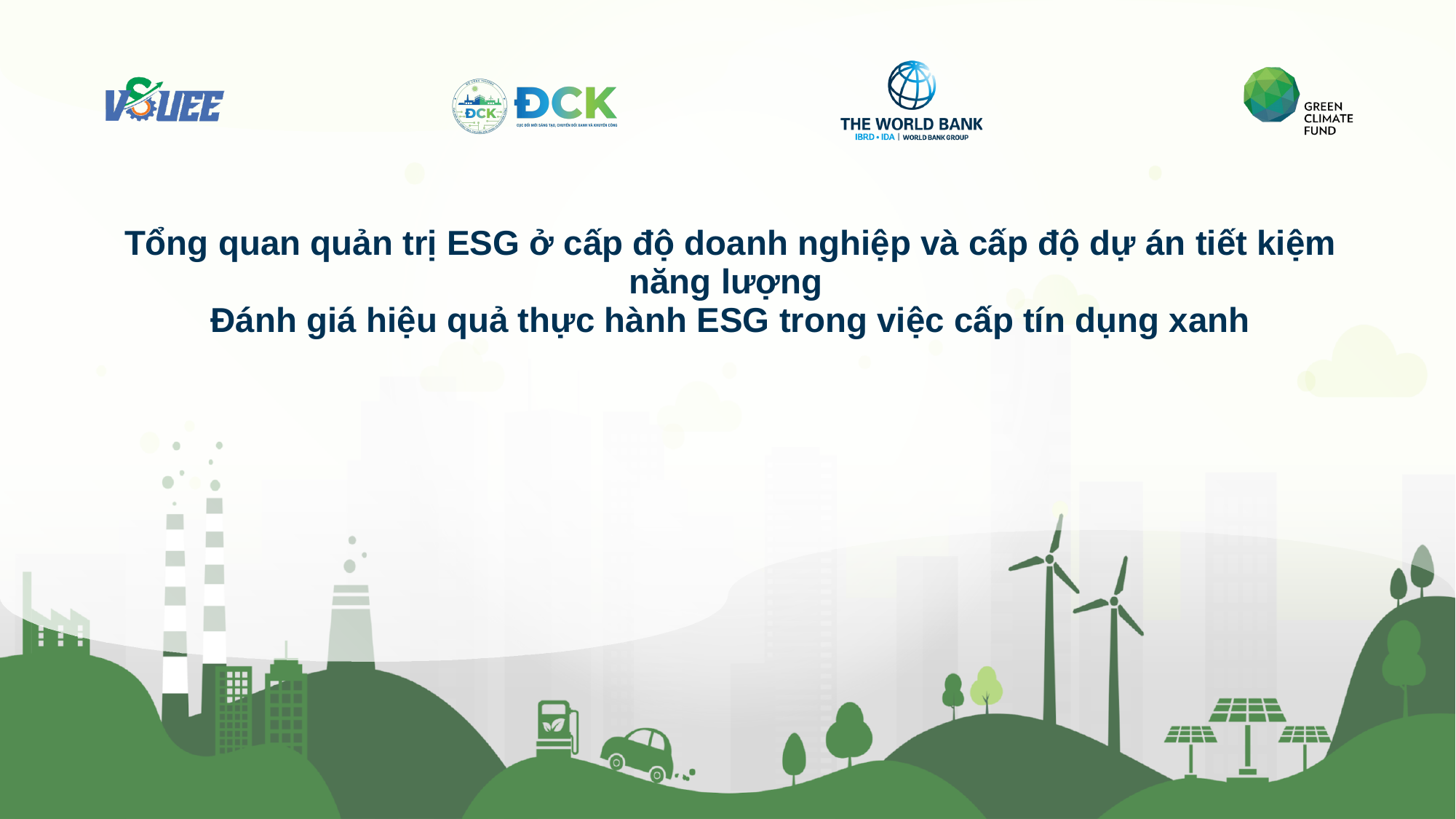

Tổng quan quản trị ESG ở cấp độ doanh nghiệp và cấp độ dự án tiết kiệm năng lượng
Đánh giá hiệu quả thực hành ESG trong việc cấp tín dụng xanh